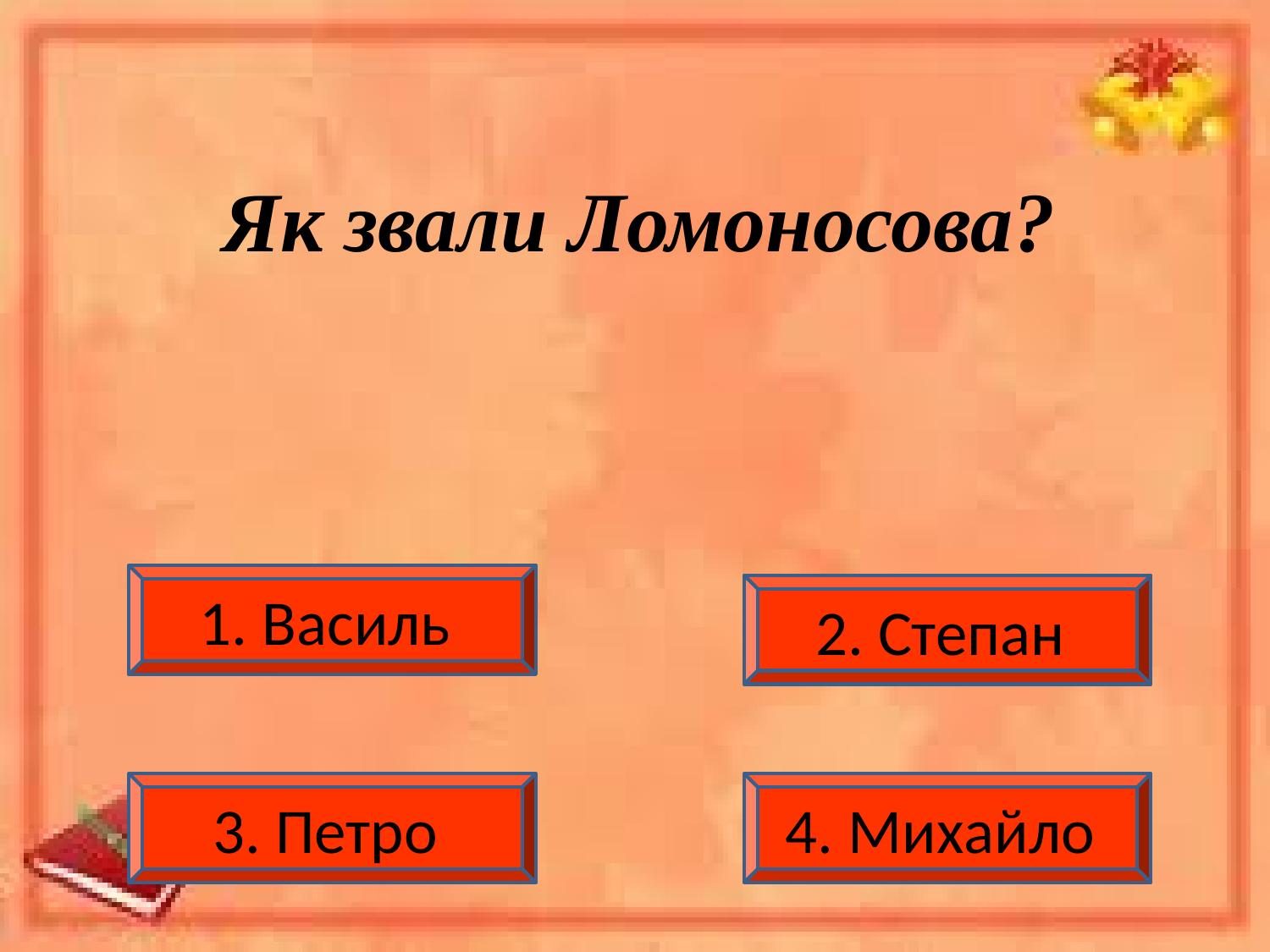

# Як звали Ломоносова?
1. Василь
2. Степан
3. Петро
4. Михайло